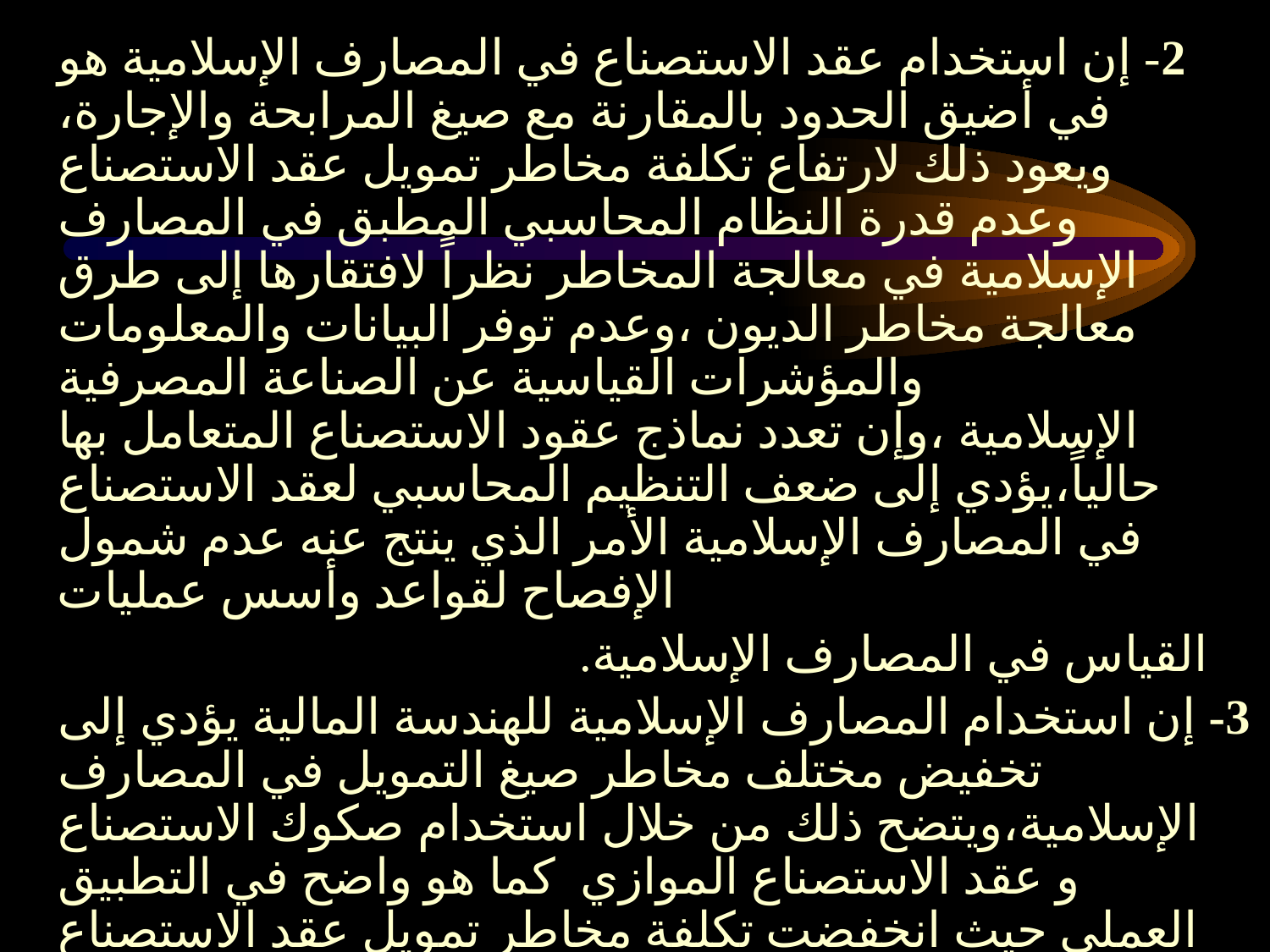

2- إن استخدام عقد الاستصناع في المصارف الإسلامية هو في أضيق الحدود بالمقارنة مع صيغ المرابحة والإجارة، ويعود ذلك لارتفاع تكلفة مخاطر تمويل عقد الاستصناع وعدم قدرة النظام المحاسبي المطبق في المصارف الإسلامية في معالجة المخاطر نظراً لافتقارها إلى طرق معالجة مخاطر الديون ،وعدم توفر البيانات والمعلومات والمؤشرات القياسية عن الصناعة المصرفية الإسلامية ،وإن تعدد نماذج عقود الاستصناع المتعامل بها حالياً،يؤدي إلى ضعف التنظيم المحاسبي لعقد الاستصناع في المصارف الإسلامية الأمر الذي ينتج عنه عدم شمول الإفصاح لقواعد وأسس عمليات
    القياس في المصارف الإسلامية.
3- إن استخدام المصارف الإسلامية للهندسة المالية يؤدي إلى تخفيض مختلف مخاطر صيغ التمويل في المصارف الإسلامية،ويتضح ذلك من خلال استخدام صكوك الاستصناع و عقد الاستصناع الموازي  كما هو واضح في التطبيق العملي حيث انخفضت تكلفة مخاطر تمويل عقد الاستصناع من خلال تطبيق مصرف الراجحي لعقد الاستصناع الموازي من(11,1 % إلى 9,5% )مما يؤكد ضرورة استحداث منتجات جديدة مشتقة أو مبتكرة مما يعطي مردوداً أعلى للمصارف الإسلامية،وذلك من خلال التعامل في المشتقات المالية الإسلامية وغيرها.

#